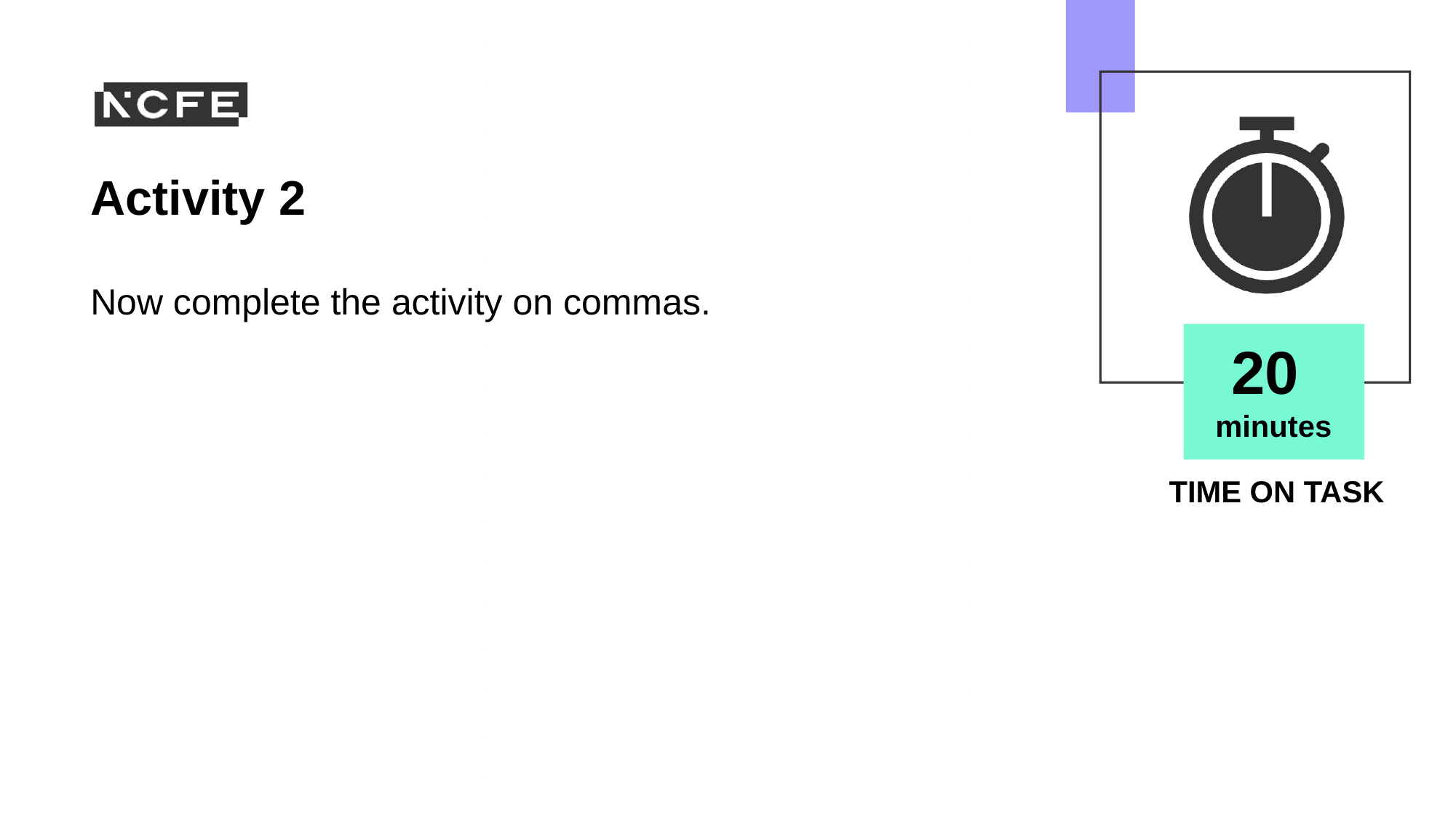

# Activity 2
Now complete the activity on commas.
20
minutes